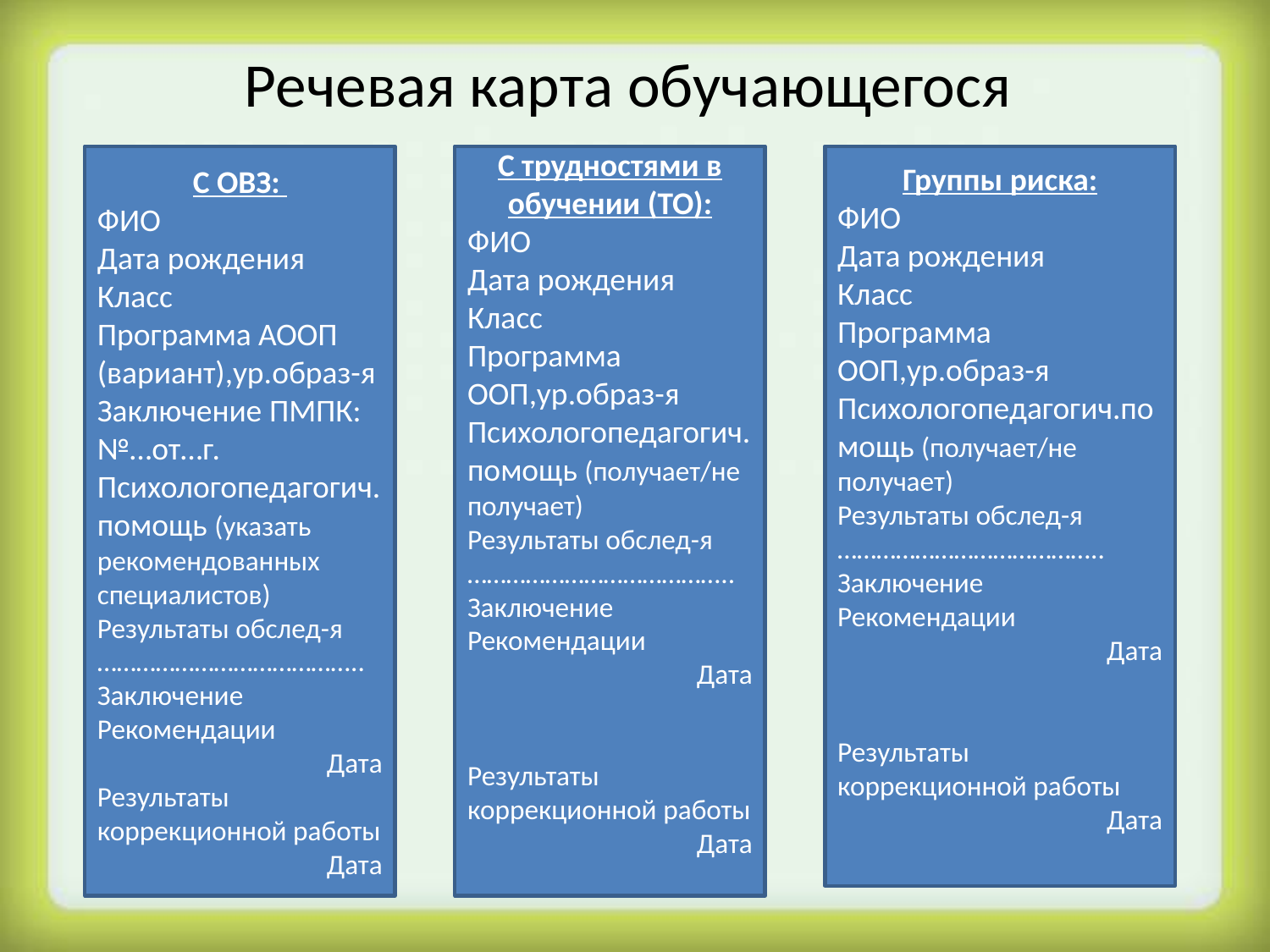

# Речевая карта обучающегося
С ОВЗ:
ФИО
Дата рождения
Класс
Программа АООП (вариант),ур.образ-я
Заключение ПМПК: №…от…г.
Психологопедагогич.помощь (указать рекомендованных специалистов)
Результаты обслед-я
…………………………………..
Заключение
Рекомендации
Дата
Результаты коррекционной работы
Дата
С трудностями в обучении (ТО):
ФИО
Дата рождения
Класс
Программа ООП,ур.образ-я Психологопедагогич.помощь (получает/не получает)
Результаты обслед-я
…………………………………..
Заключение
Рекомендации
Дата

Результаты коррекционной работы
Дата

Группы риска:
ФИО
Дата рождения
Класс
Программа ООП,ур.образ-я Психологопедагогич.помощь (получает/не получает)
Результаты обслед-я
…………………………………..
Заключение
Рекомендации
Дата

Результаты коррекционной работы
Дата